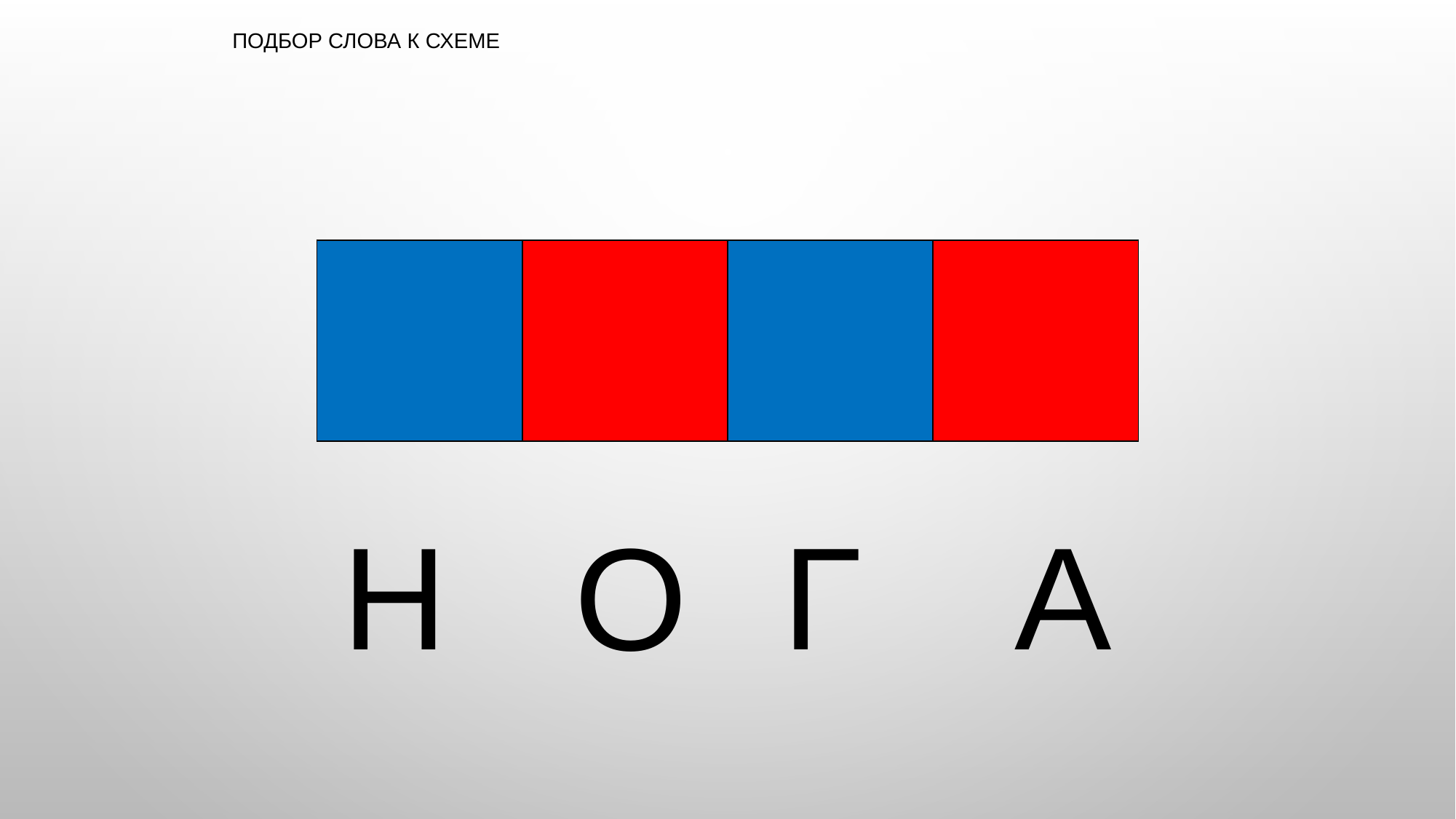

# Подбор слова к схеме
|  |  |  |  |
| --- | --- | --- | --- |
Н
Г
А
О